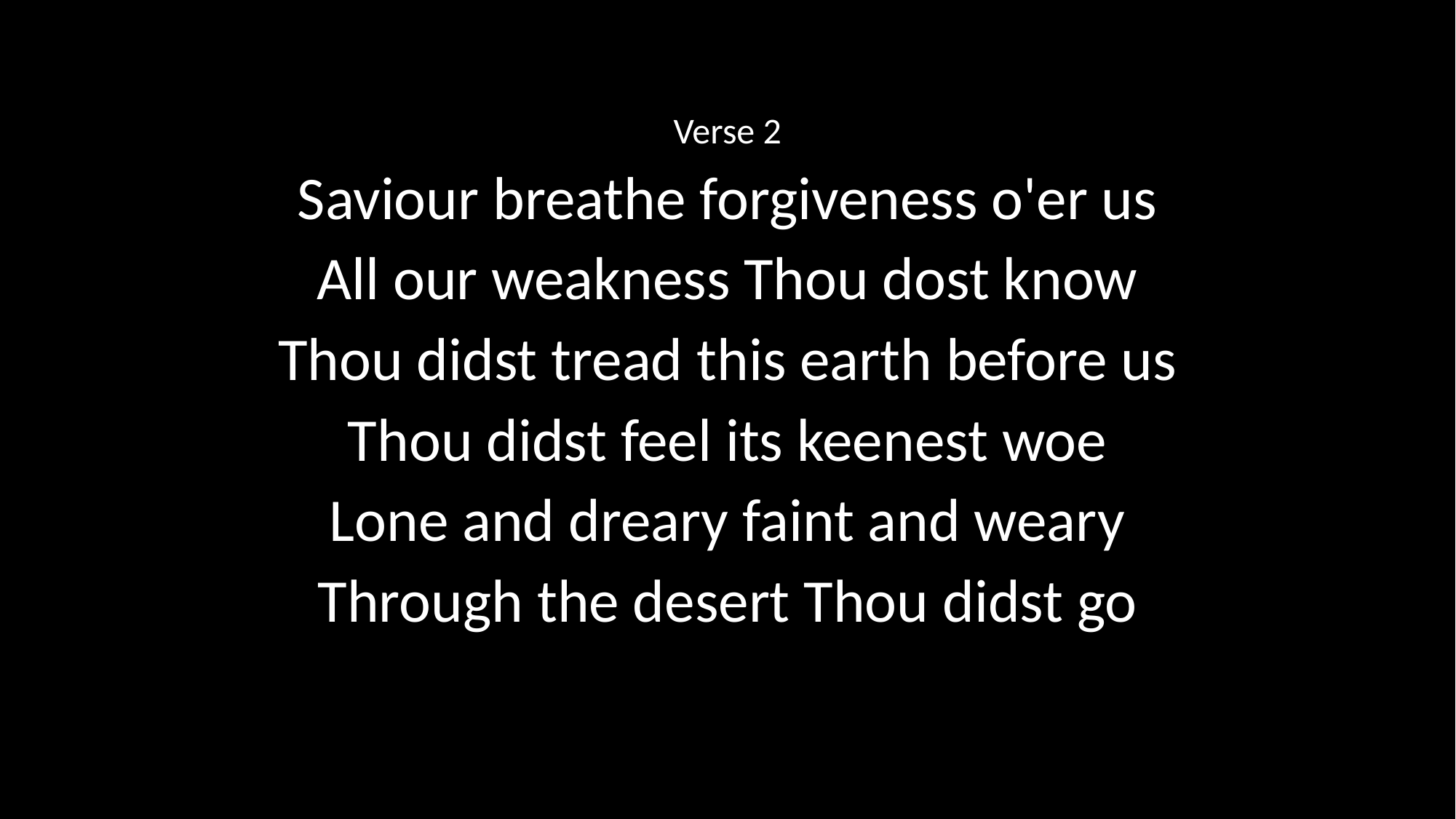

Verse 2
Saviour breathe forgiveness o'er us
All our weakness Thou dost know
Thou didst tread this earth before us
Thou didst feel its keenest woe
Lone and dreary faint and weary
Through the desert Thou didst go